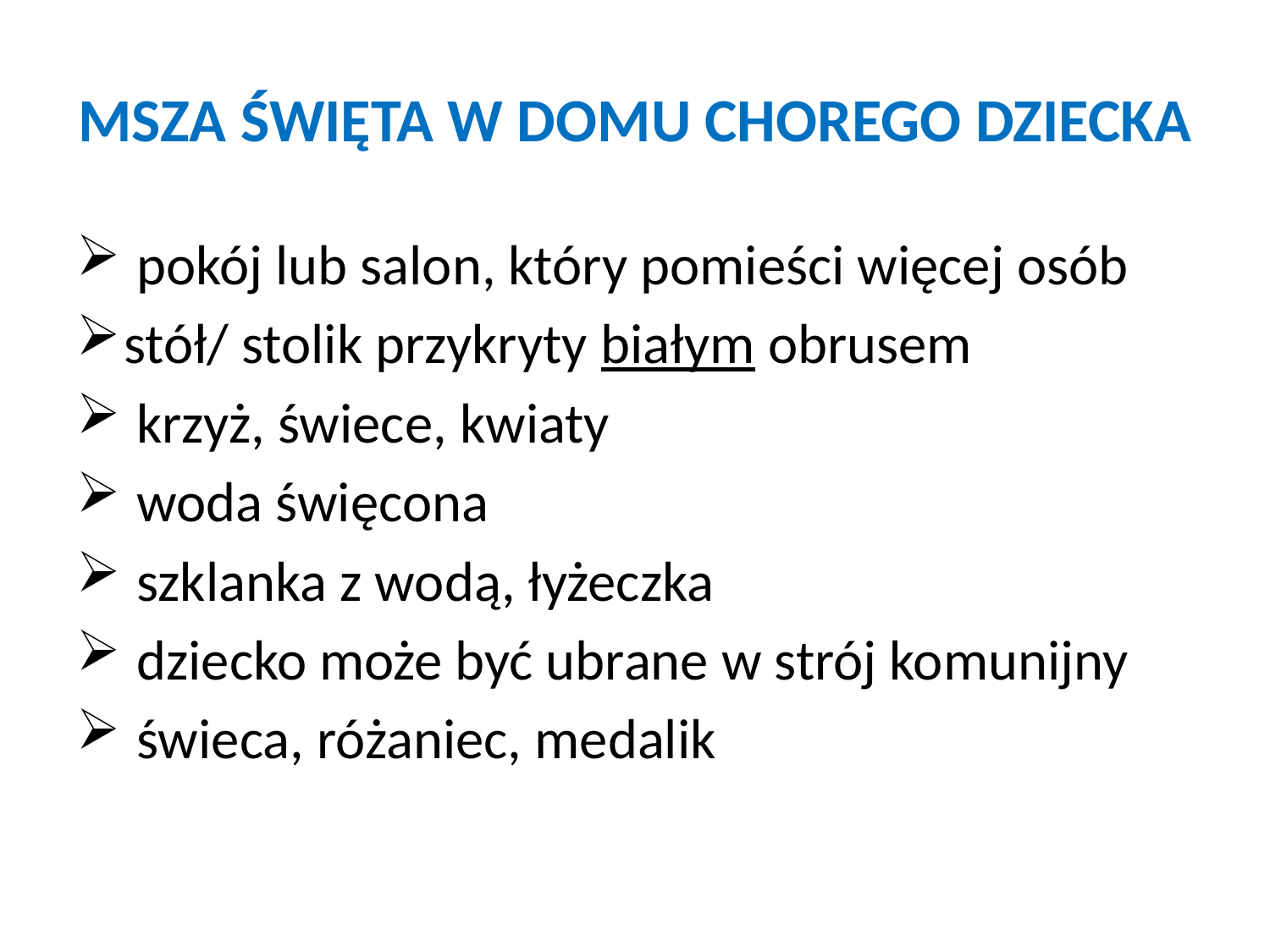

# MSZA ŚWIĘTA W DOMU CHOREGO DZIECKA
 pokój lub salon, który pomieści więcej osób
stół/ stolik przykryty białym obrusem
 krzyż, świece, kwiaty
 woda święcona
 szklanka z wodą, łyżeczka
 dziecko może być ubrane w strój komunijny
 świeca, różaniec, medalik